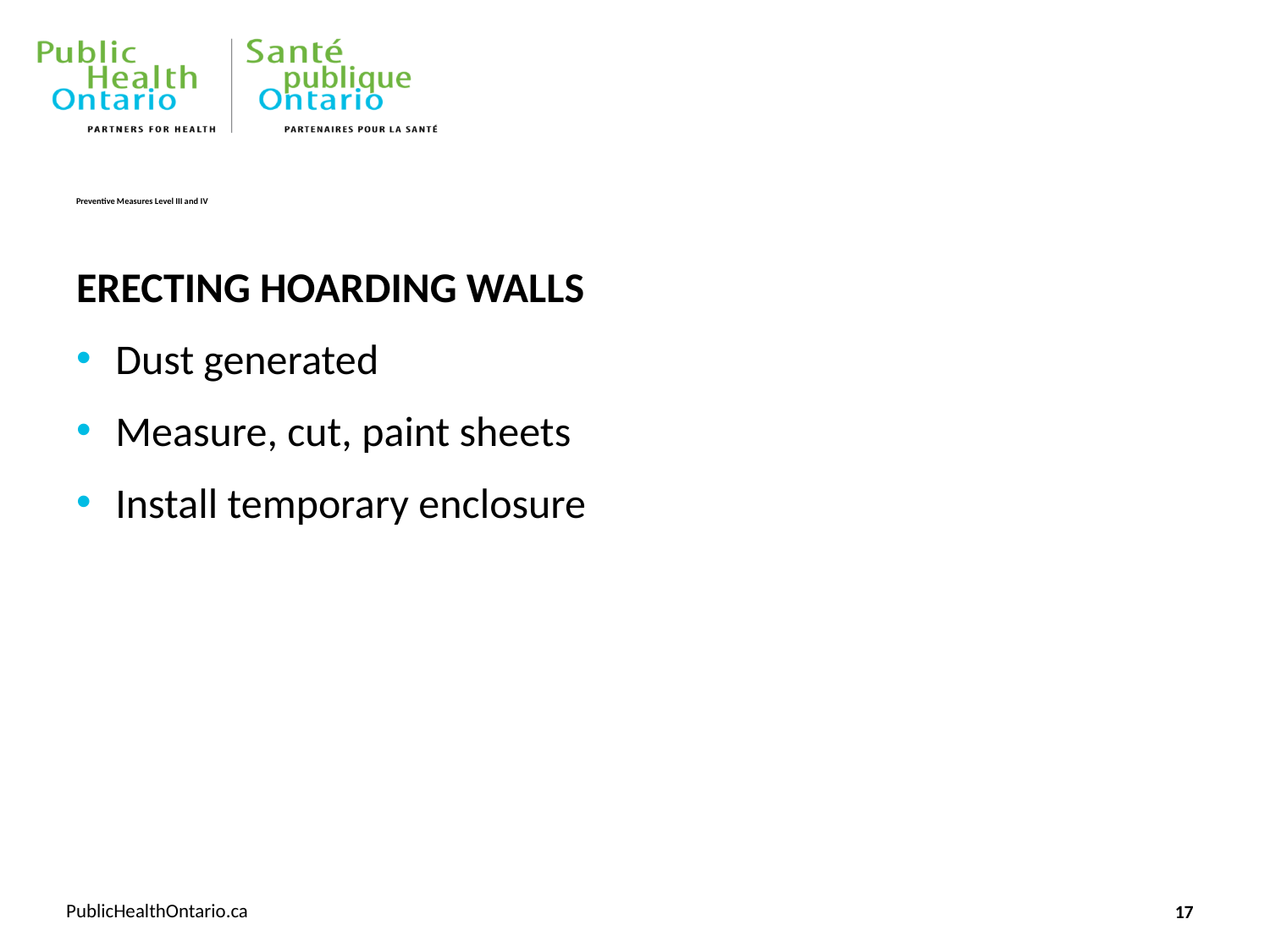

# Preventive Measures Level III and IV
Erecting Hoarding Walls
Dust generated
Measure, cut, paint sheets
Install temporary enclosure
17